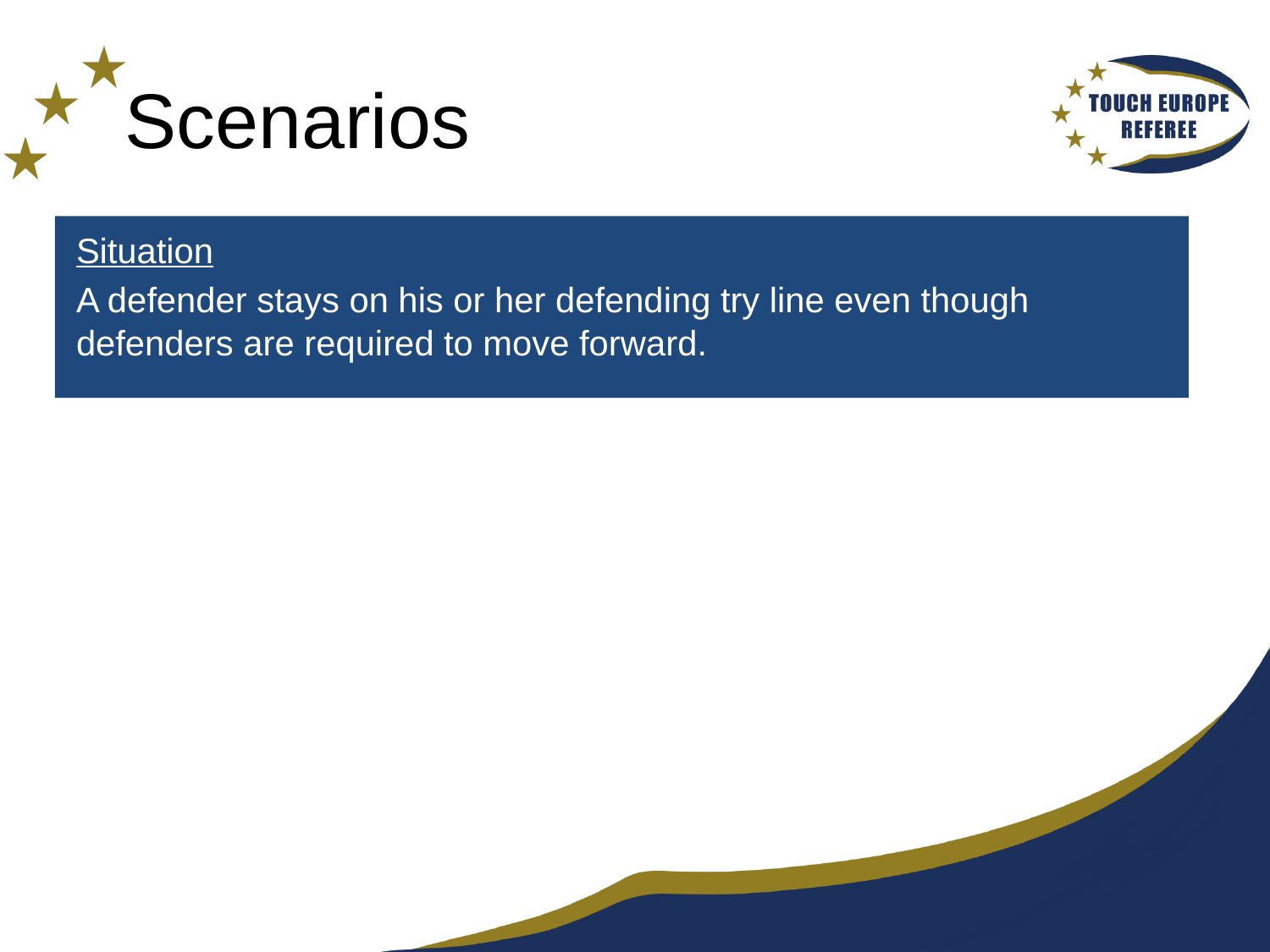

# Scenarios

Situation
A defender stays on his or her defending try line even though defenders are required to move forward.